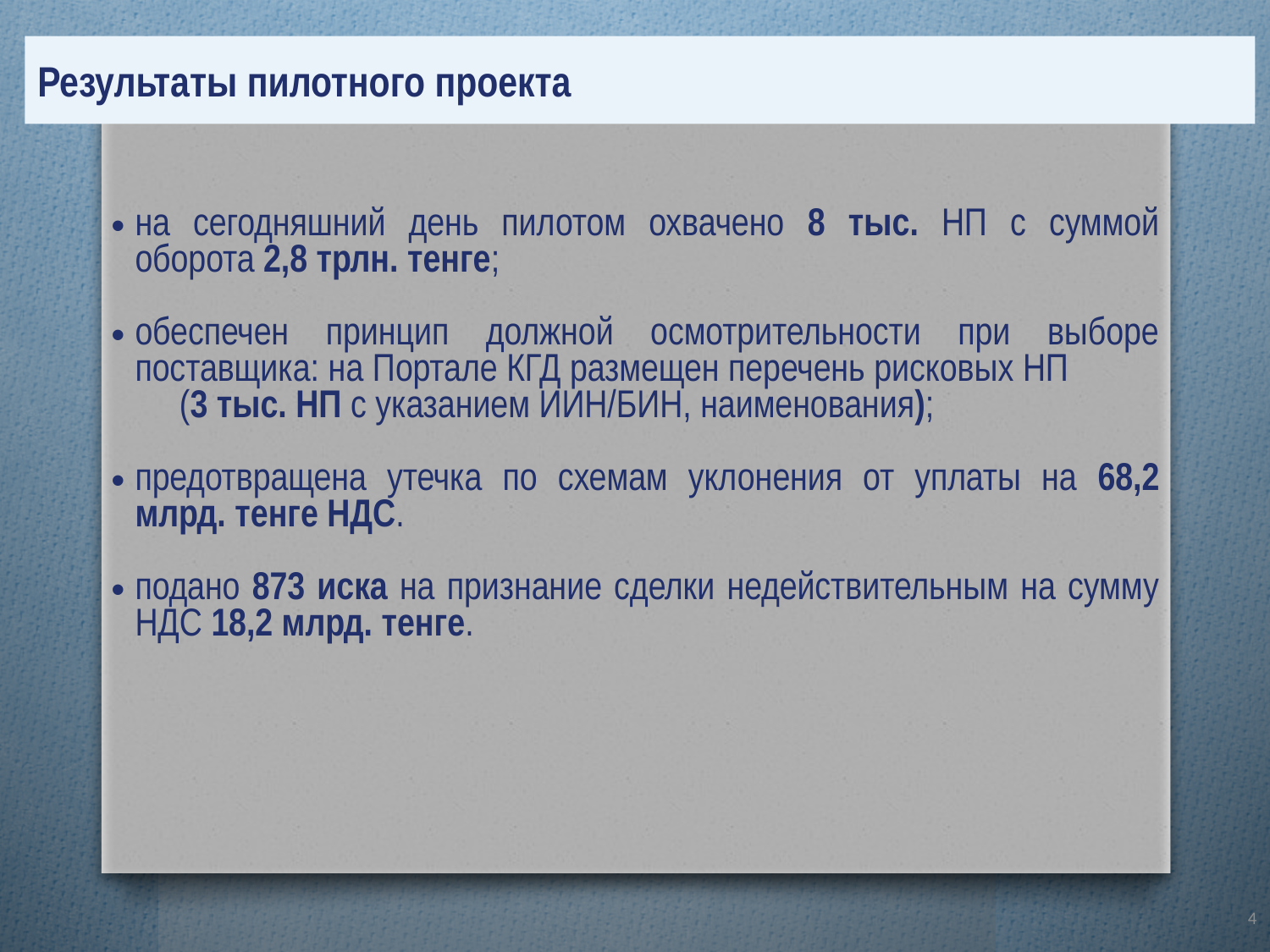

Результаты пилотного проекта
|  |
| --- |
| на сегодняшний день пилотом охвачено 8 тыс. НП с суммой оборота 2,8 трлн. тенге; обеспечен принцип должной осмотрительности при выборе поставщика: на Портале КГД размещен перечень рисковых НП (3 тыс. НП с указанием ИИН/БИН, наименования); предотвращена утечка по схемам уклонения от уплаты на 68,2 млрд. тенге НДС. подано 873 иска на признание сделки недействительным на сумму НДС 18,2 млрд. тенге. |
4